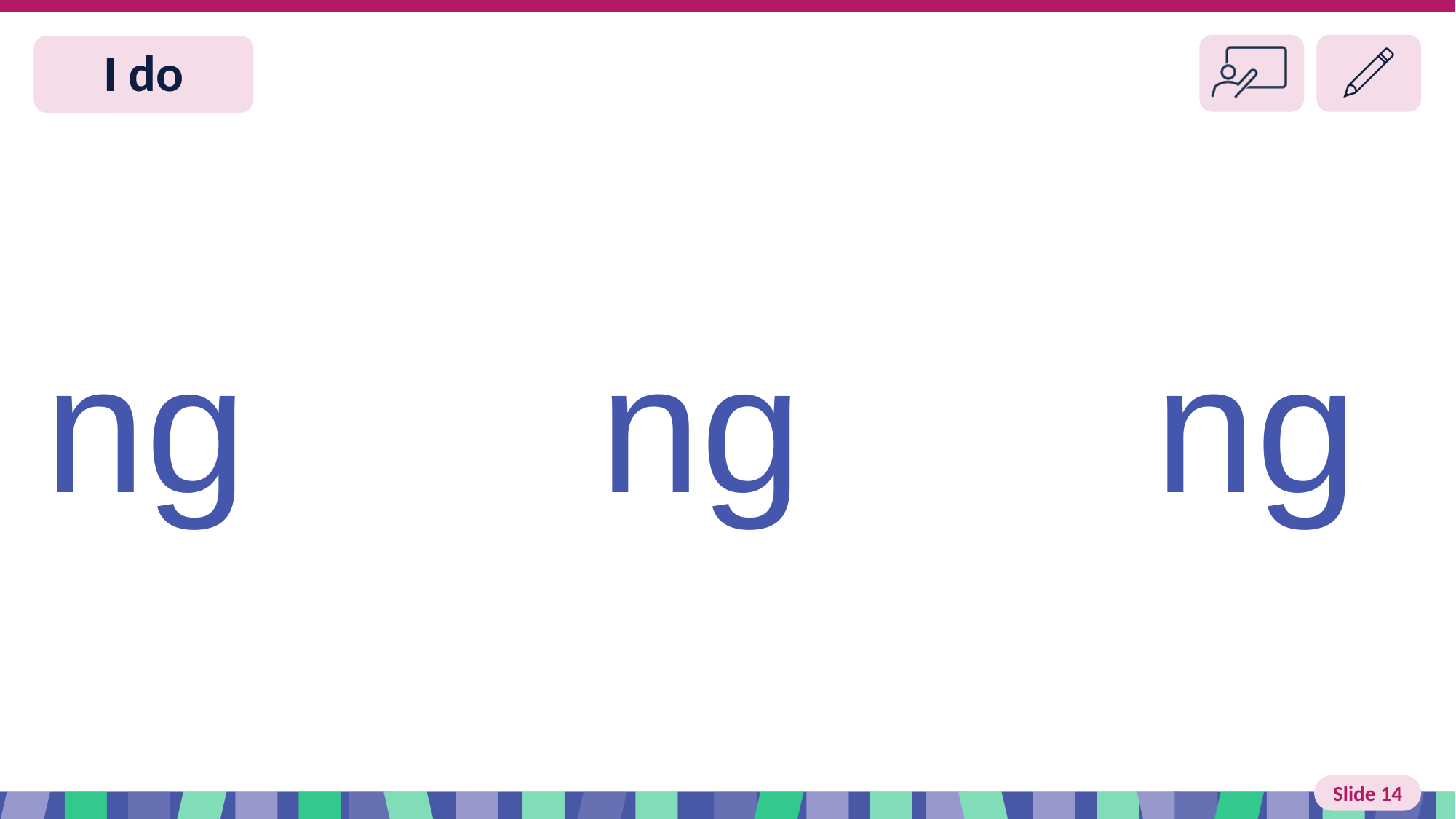

# Slide 15 I do
ng       ng       ng